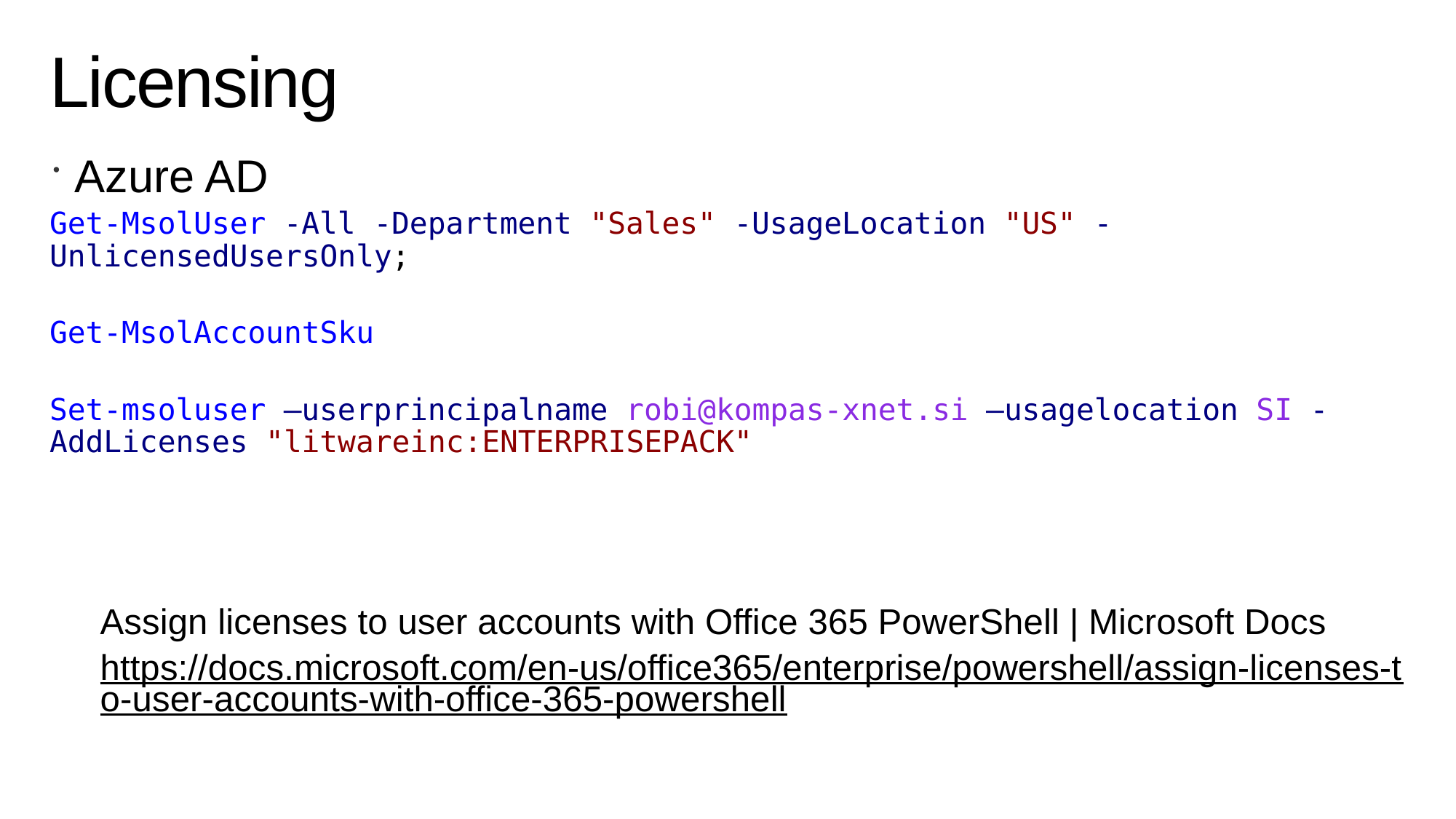

# Licensing
Azure AD
Get-MsolUser -All -Department "Sales" -UsageLocation "US" -UnlicensedUsersOnly;

Get-MsolAccountSku

Set-msoluser –userprincipalname robi@kompas-xnet.si –usagelocation SI -AddLicenses "litwareinc:ENTERPRISEPACK"

Assign licenses to user accounts with Office 365 PowerShell | Microsoft Docs
https://docs.microsoft.com/en-us/office365/enterprise/powershell/assign-licenses-to-user-accounts-with-office-365-powershell